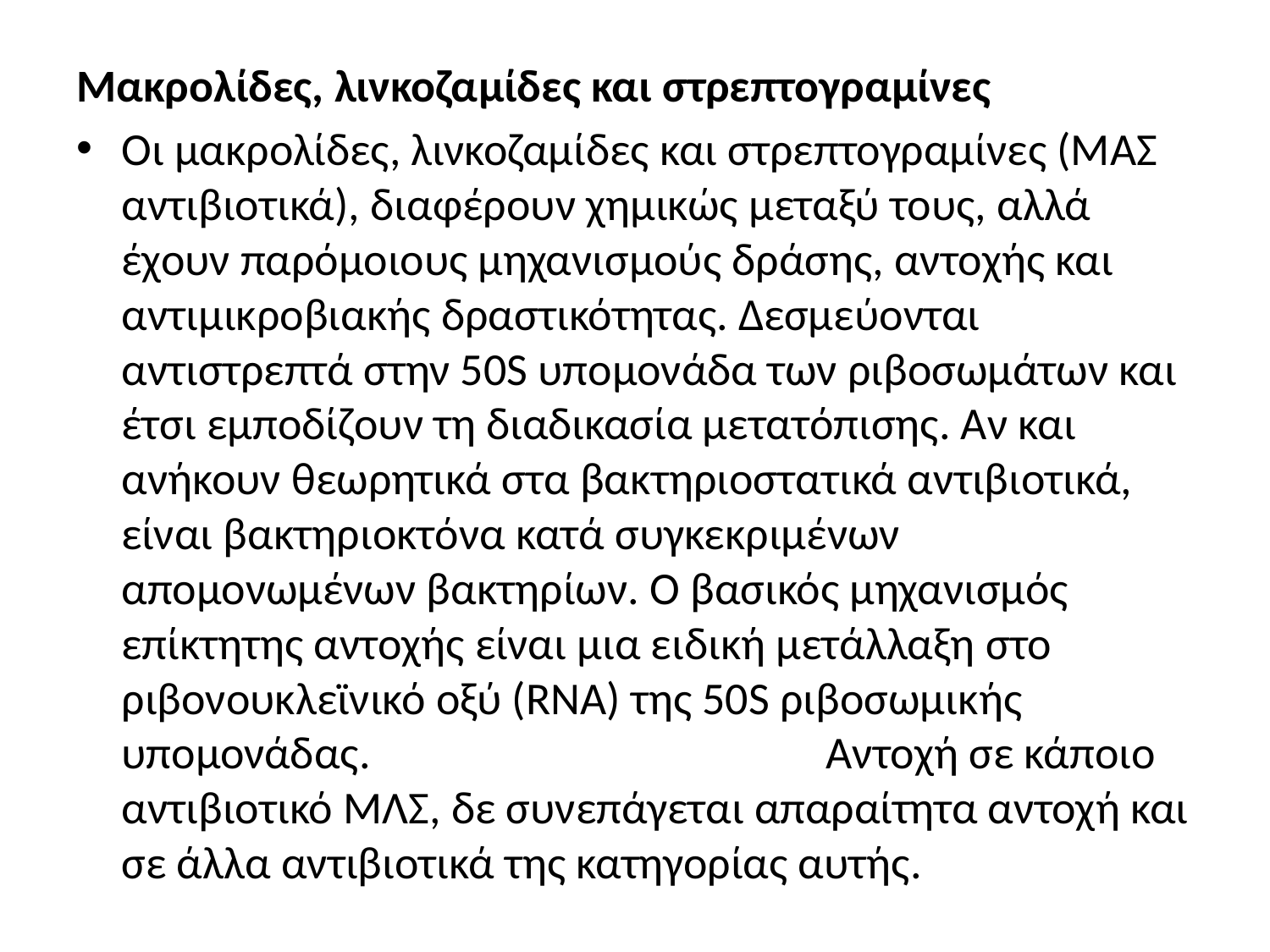

Μακρολίδες, λινκοζαμίδες και στρεπτογραμίνες
Οι μακρολίδες, λινκοζαμίδες και στρεπτογραμίνες (ΜΑΣ αντιβιοτικά), διαφέρουν χημικώς μεταξύ τους, αλλά έχουν παρόμοιους μηχανισμούς δράσης, αντοχής και αντιμικροβιακής δραστικότητας. Δεσμεύονται αντιστρεπτά στην 50S υπομονάδα των ριβοσωμάτων και έτσι εμποδίζουν τη διαδικασία μετατόπισης. Αν και ανήκουν θεωρητικά στα βακτηριοστατικά αντιβιοτικά, είναι βακτηριοκτόνα κατά συγκεκριμένων απομονωμένων βακτηρίων. Ο βασικός μηχανισμός επίκτητης αντοχής είναι μια ειδική μετάλλαξη στο ριβονουκλεϊνικό οξύ (RNA) της 50S ριβοσωμικής υπομονάδας.                                            Αντοχή σε κάποιο αντιβιοτικό ΜΛΣ, δε συνεπάγεται απαραίτητα αντοχή και σε άλλα αντιβιοτικά της κατηγορίας αυτής.